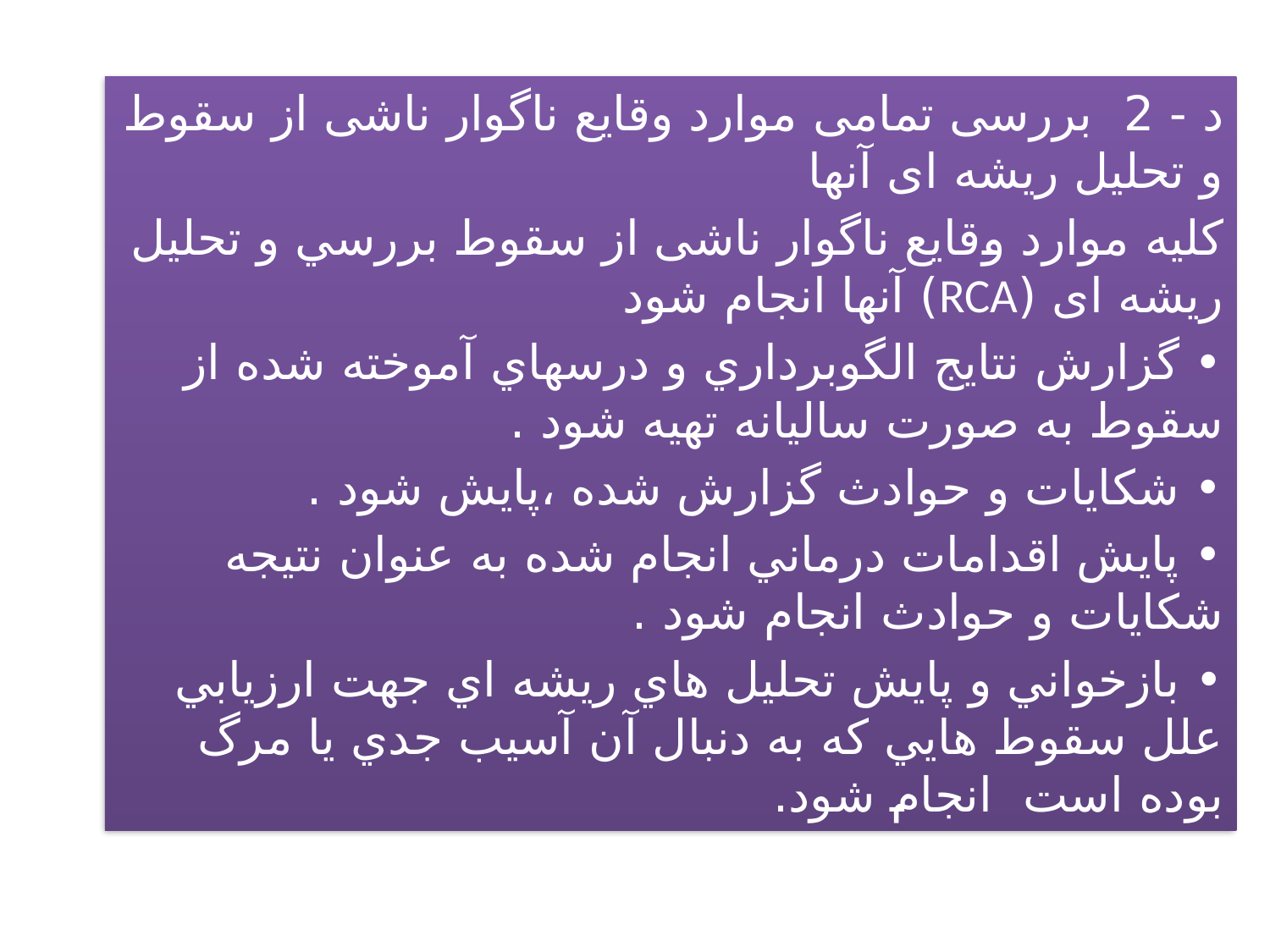

د - 2  بررسی تمامی موارد وقایع ناگوار ناشی از سقوط و تحلیل ریشه ای آنها
كليه موارد وقایع ناگوار ناشی از سقوط بررسي و تحلیل ریشه ای (RCA) آنها انجام شود
• گزارش نتايج الگوبرداري و درسهاي آموخته شده از سقوط به صورت ساليانه تهیه شود .
• شكايات و حوادث گزارش شده ،پايش شود .
• پايش اقدامات درماني انجام شده به عنوان نتيجه شكايات و حوادث انجام شود .
• بازخواني و پايش تحليل هاي ريشه اي جهت ارزيابي علل سقوط هايي كه به دنبال آن آسيب جدي يا مرگ بوده است  انجام شود.